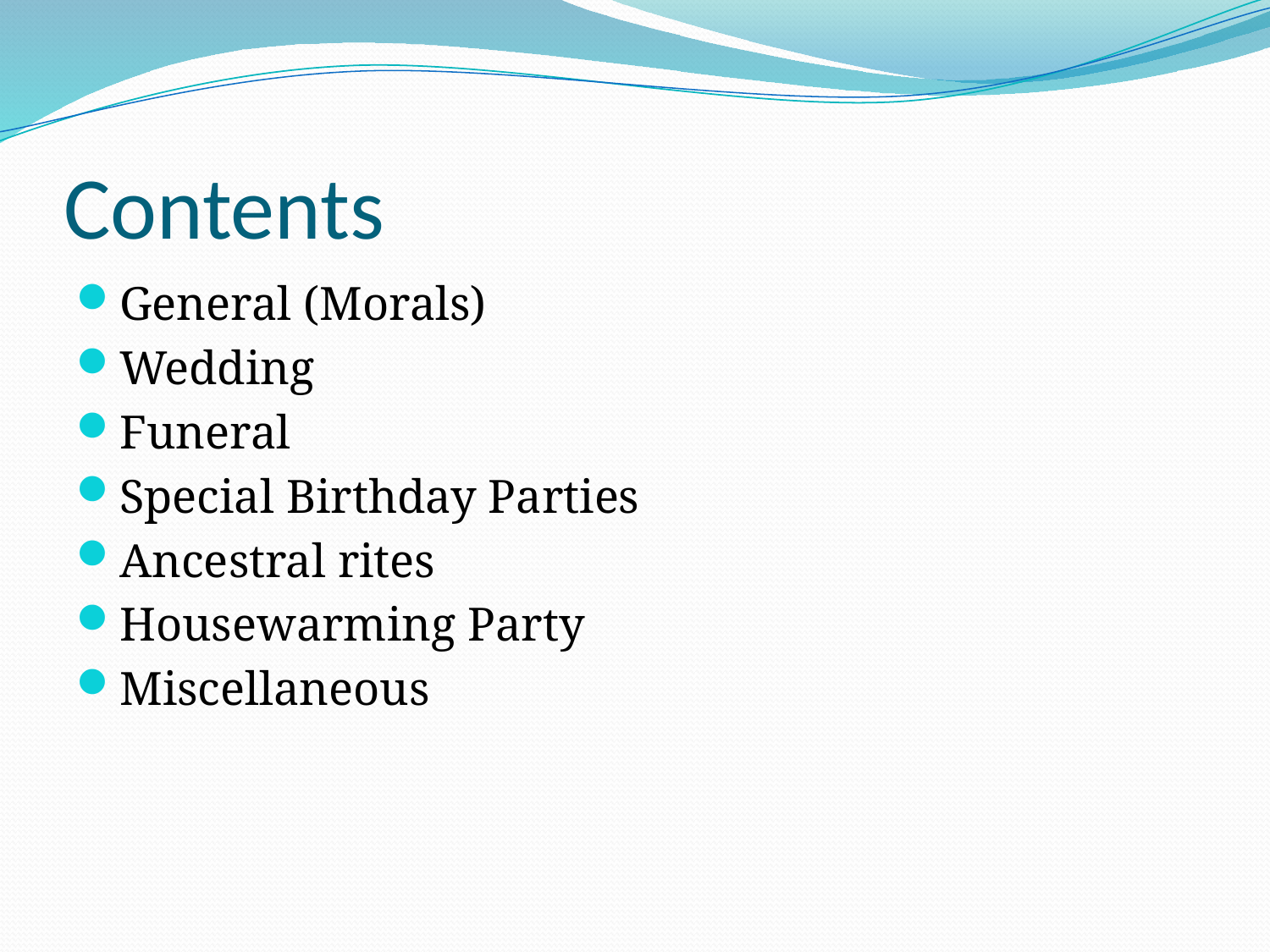

# Contents
General (Morals)
Wedding
Funeral
Special Birthday Parties
Ancestral rites
Housewarming Party
Miscellaneous